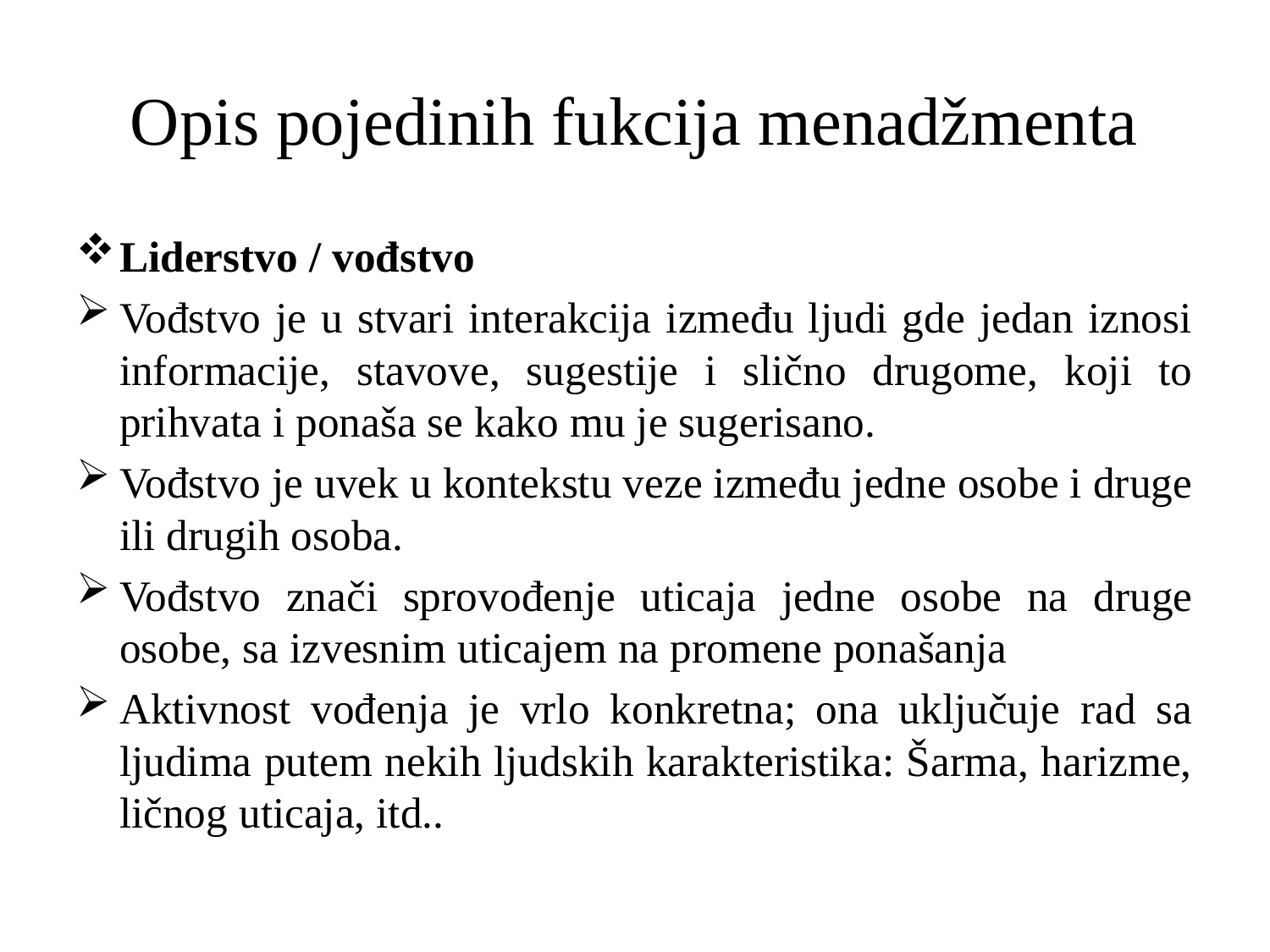

# Opis pojedinih fukcija menadžmenta
Liderstvo / vođstvo
Vođstvo je u stvari interakcija između ljudi gde jedan iznosi informacije, stavove, sugestije i slično drugome, koji to prihvata i ponaša se kako mu je sugerisano.
Vođstvo je uvek u kontekstu veze između jedne osobe i druge ili drugih osoba.
Vođstvo znači sprovođenje uticaja jedne osobe na druge osobe, sa izvesnim uticajem na promene ponašanja
Aktivnost vođenja je vrlo konkretna; ona uključuje rad sa ljudima putem nekih ljudskih karakteristika: Šarma, harizme, ličnog uticaja, itd..